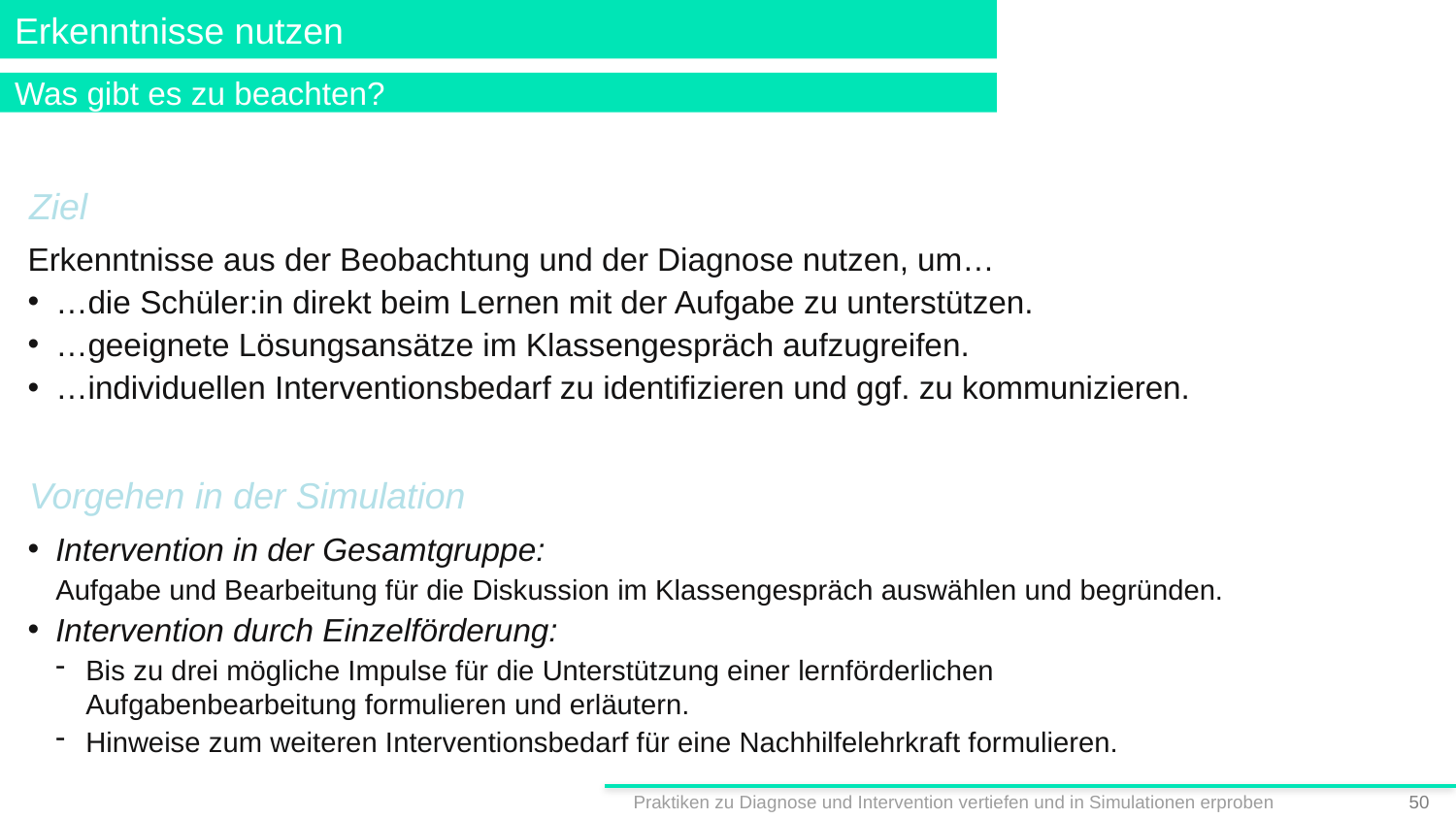

# Erkenntnisse nutzen

Was gibt es zu beachten?

Ziel
Erkenntnisse aus der Beobachtung und der Diagnose nutzen, um…
…die Schüler:in direkt beim Lernen mit der Aufgabe zu unterstützen.
…geeignete Lösungsansätze im Klassengespräch aufzugreifen.
…individuellen Interventionsbedarf zu identifizieren und ggf. zu kommunizieren.

Vorgehen in der Simulation
Intervention in der Gesamtgruppe:
Aufgabe und Bearbeitung für die Diskussion im Klassengespräch auswählen und begründen.
Intervention durch Einzelförderung:
Bis zu drei mögliche Impulse für die Unterstützung einer lernförderlichen
Aufgabenbearbeitung formulieren und erläutern.
Hinweise zum weiteren Interventionsbedarf für eine Nachhilfelehrkraft formulieren.
Praktiken zu Diagnose und Intervention vertiefen und in Simulationen erproben
50